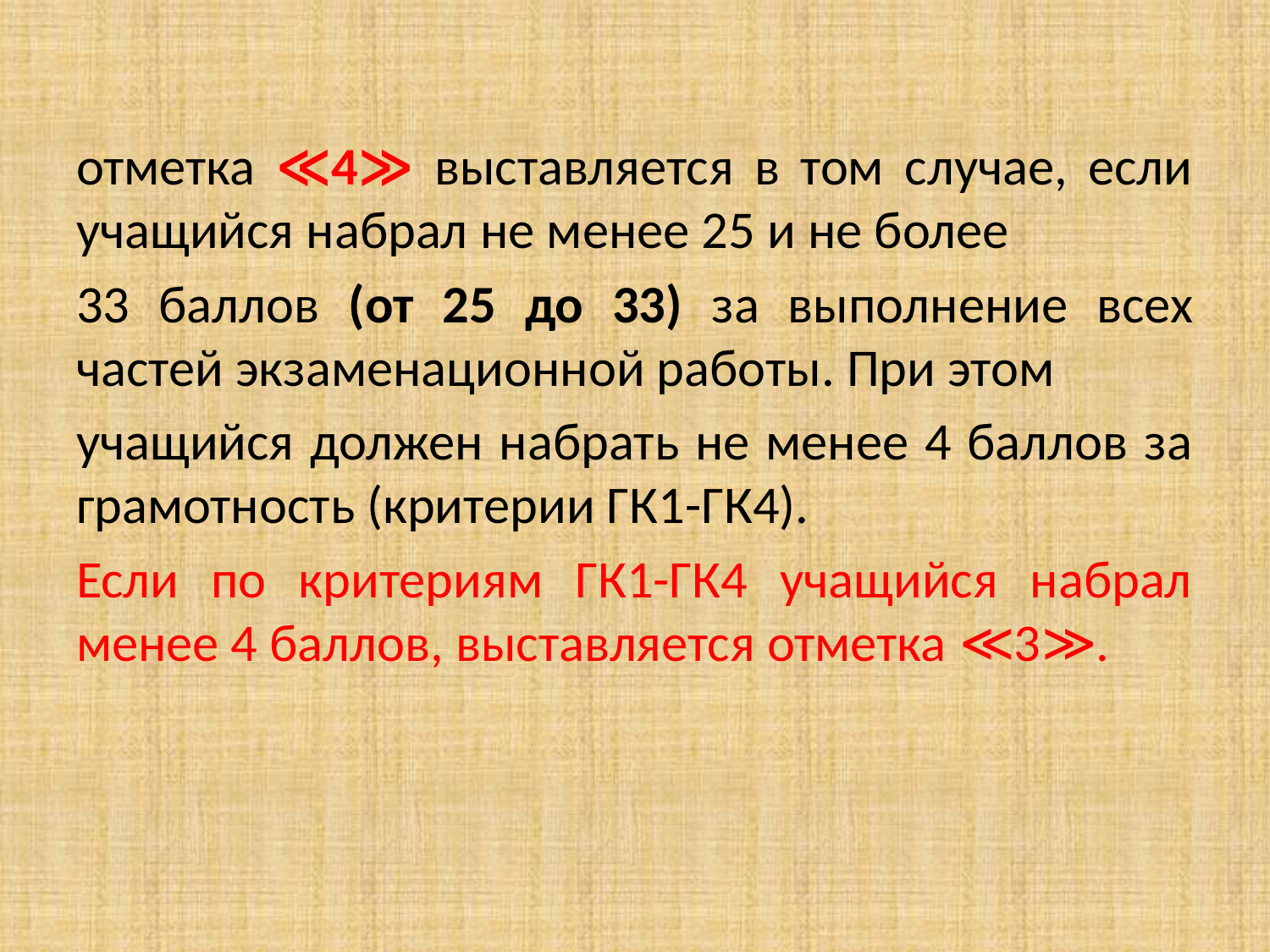

#
отметка ≪4≫ выставляется в том случае, если учащийся набрал не менее 25 и не более
33 баллов (от 25 до 33) за выполнение всех частей экзаменационной работы. При этом
учащийся должен набрать не менее 4 баллов за грамотность (критерии ГК1-ГК4).
Если по критериям ГК1-ГК4 учащийся набрал менее 4 баллов, выставляется отметка ≪3≫.